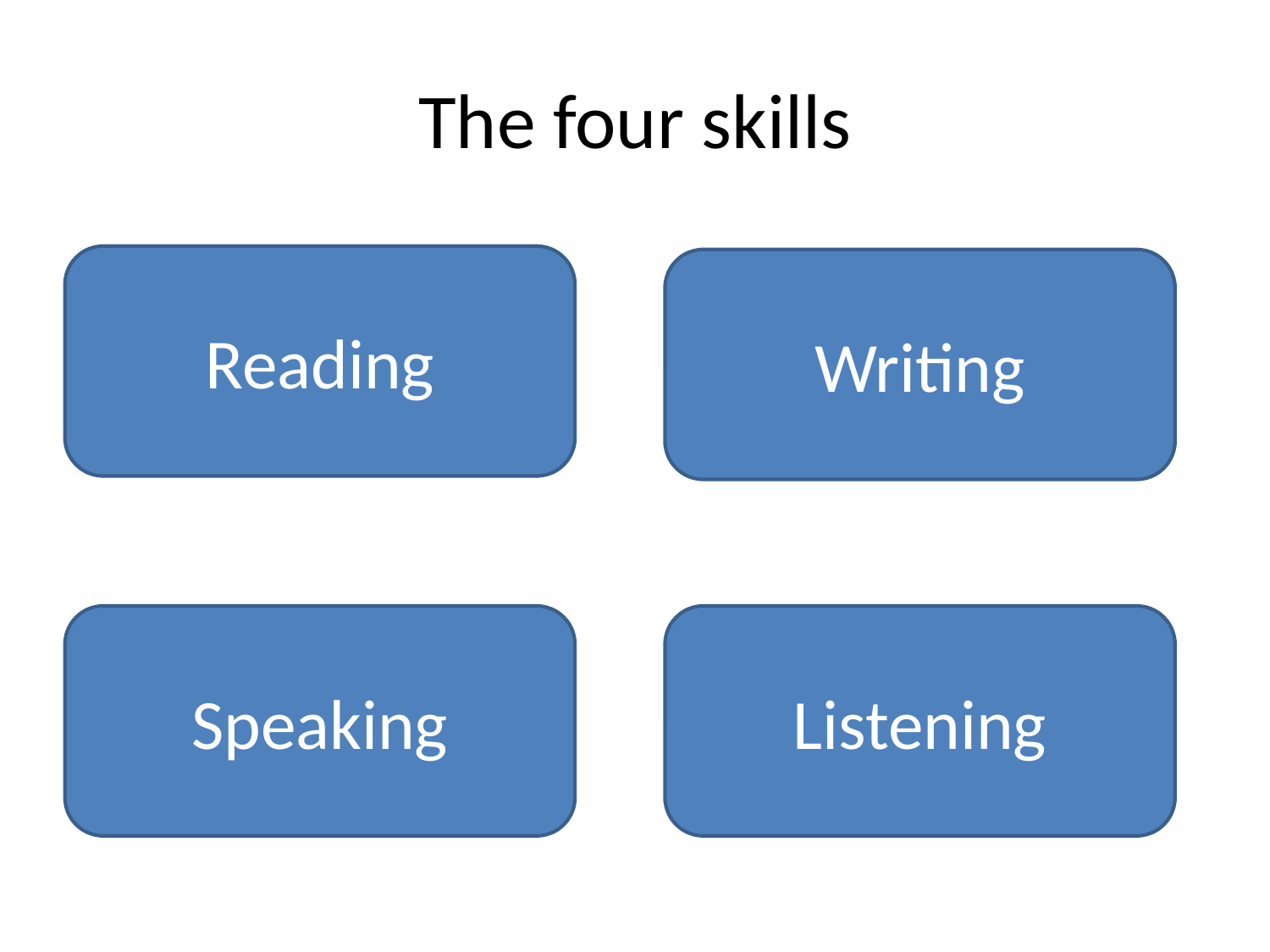

# The four skills
Reading
Writing
Speaking
Listening